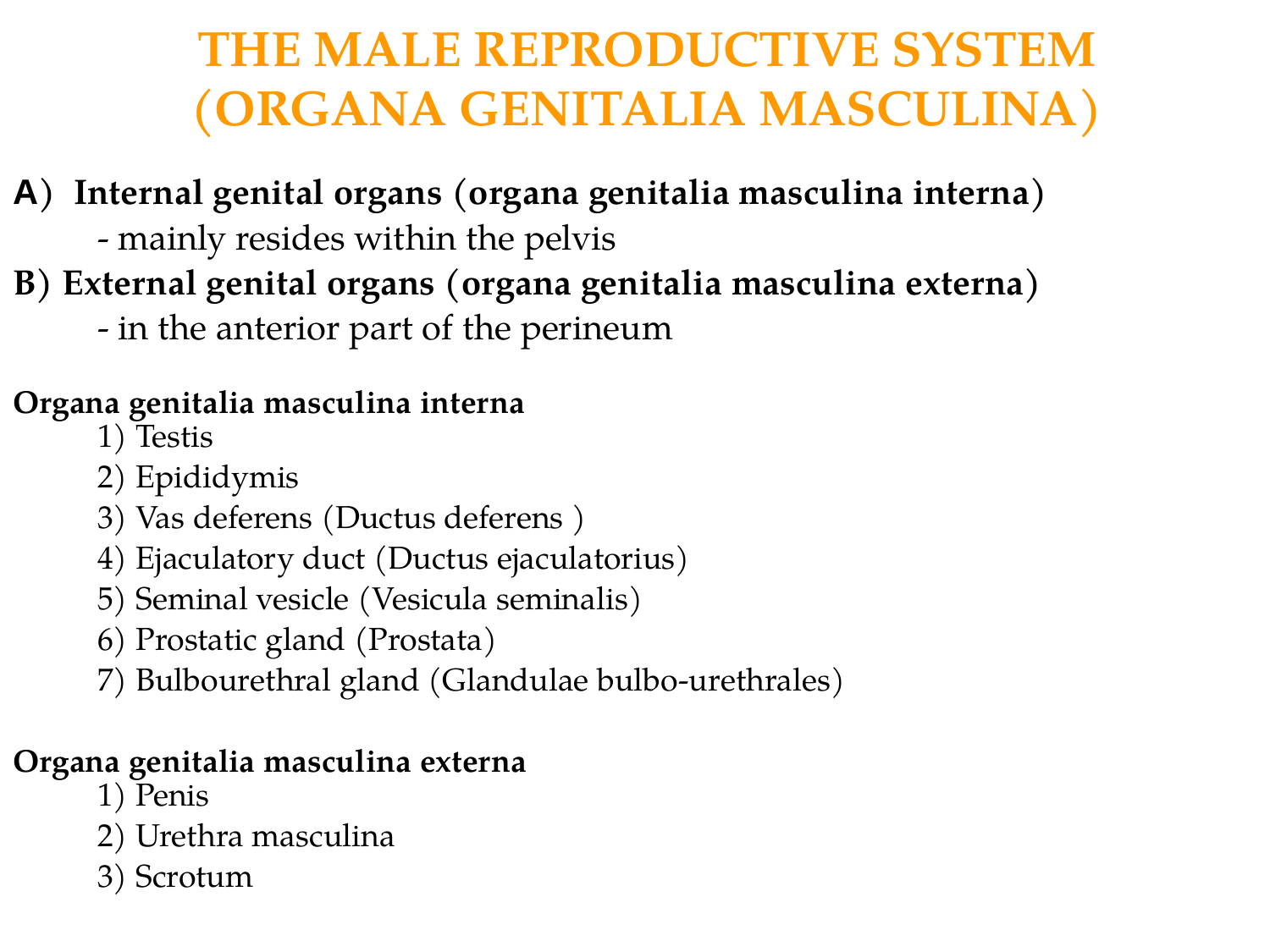

THE MALE REPRODUCTIVE SYSTEM (ORGANA GENITALIA MASCULINA)

А)  Internal genital organs (organa genitalia masculina interna)
 	- mainly resides within the pelvis
B) External genital organs (organa genitalia masculina externa)
	- in the anterior part of the perineum

Organa genitalia masculina interna
1) Testis
	2) Epididymis
	3) Vas deferens (Ductus deferens )
	4) Ejaculatory duct (Ductus ejaculatorius)
	5) Seminal vesicle (Vesicula seminalis)
	6) Prostatic gland (Prostata)
	7) Bulbourethral gland (Glandulae bulbo-urethrales)

Organa genitalia masculina externa
1) Penis
	2) Urethra masculina
	3) Scrotum